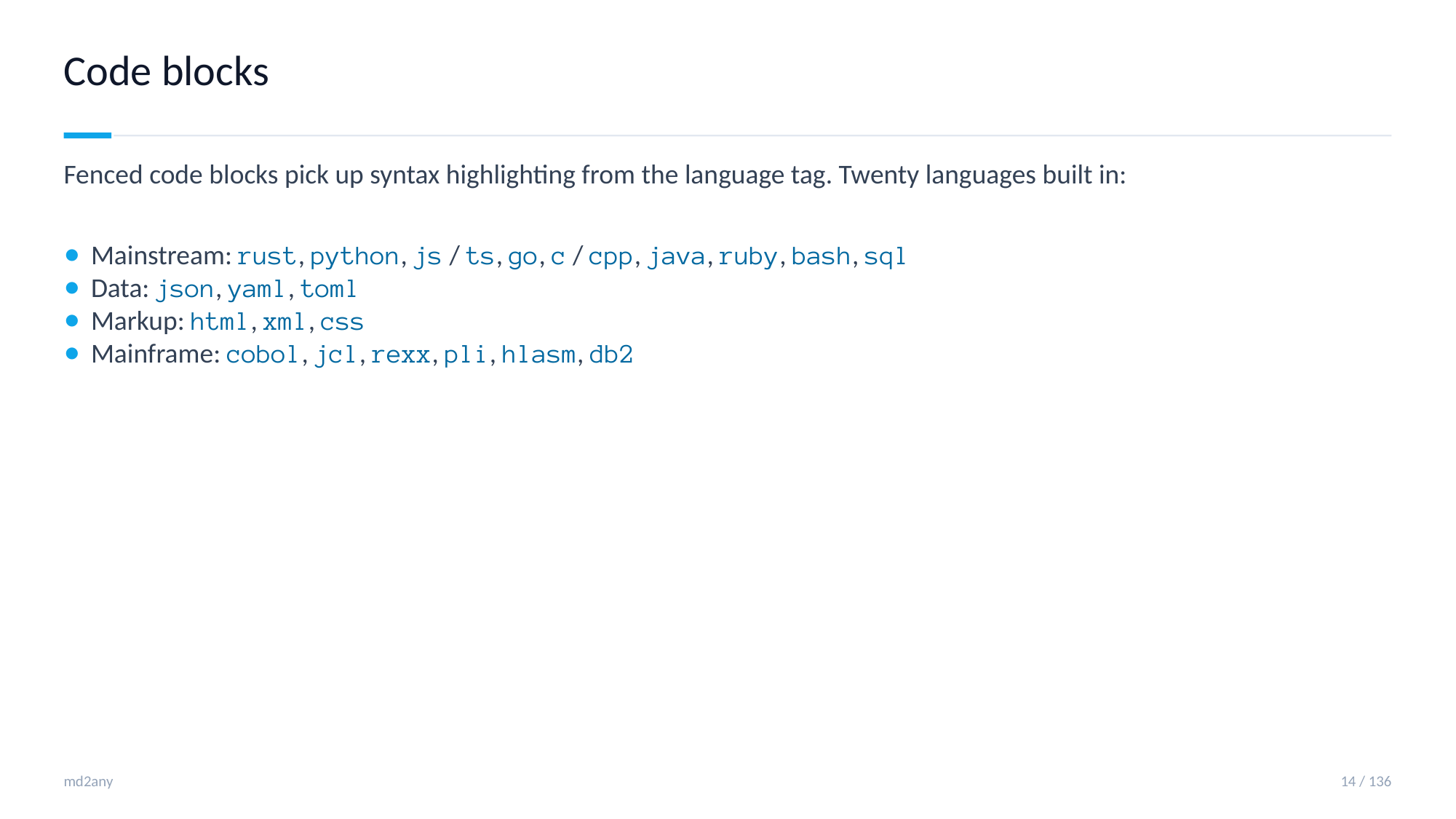

Code blocks

Fenced code blocks pick up syntax highlighting from the language tag. Twenty languages built in:
Mainstream: rust, python, js / ts, go, c / cpp, java, ruby, bash, sql
Data: json, yaml, toml
Markup: html, xml, css
Mainframe: cobol, jcl, rexx, pli, hlasm, db2
md2any
14 / 136